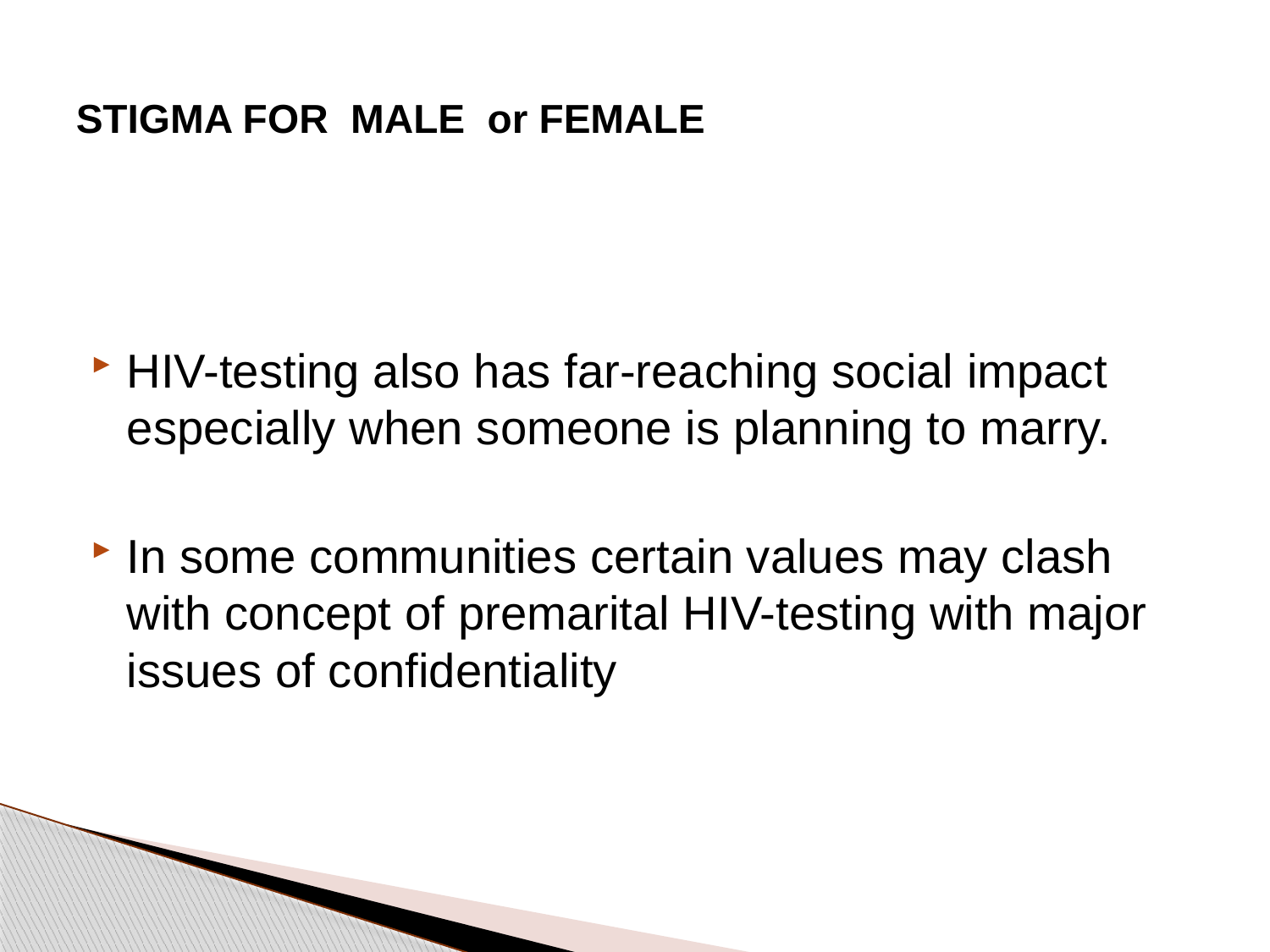

# STIGMA FOR  MALE  or FEMALE

HIV-testing also has far-reaching social impact especially when someone is planning to marry.

In some communities certain values may clash with concept of premarital HIV-testing with major issues of confidentiality